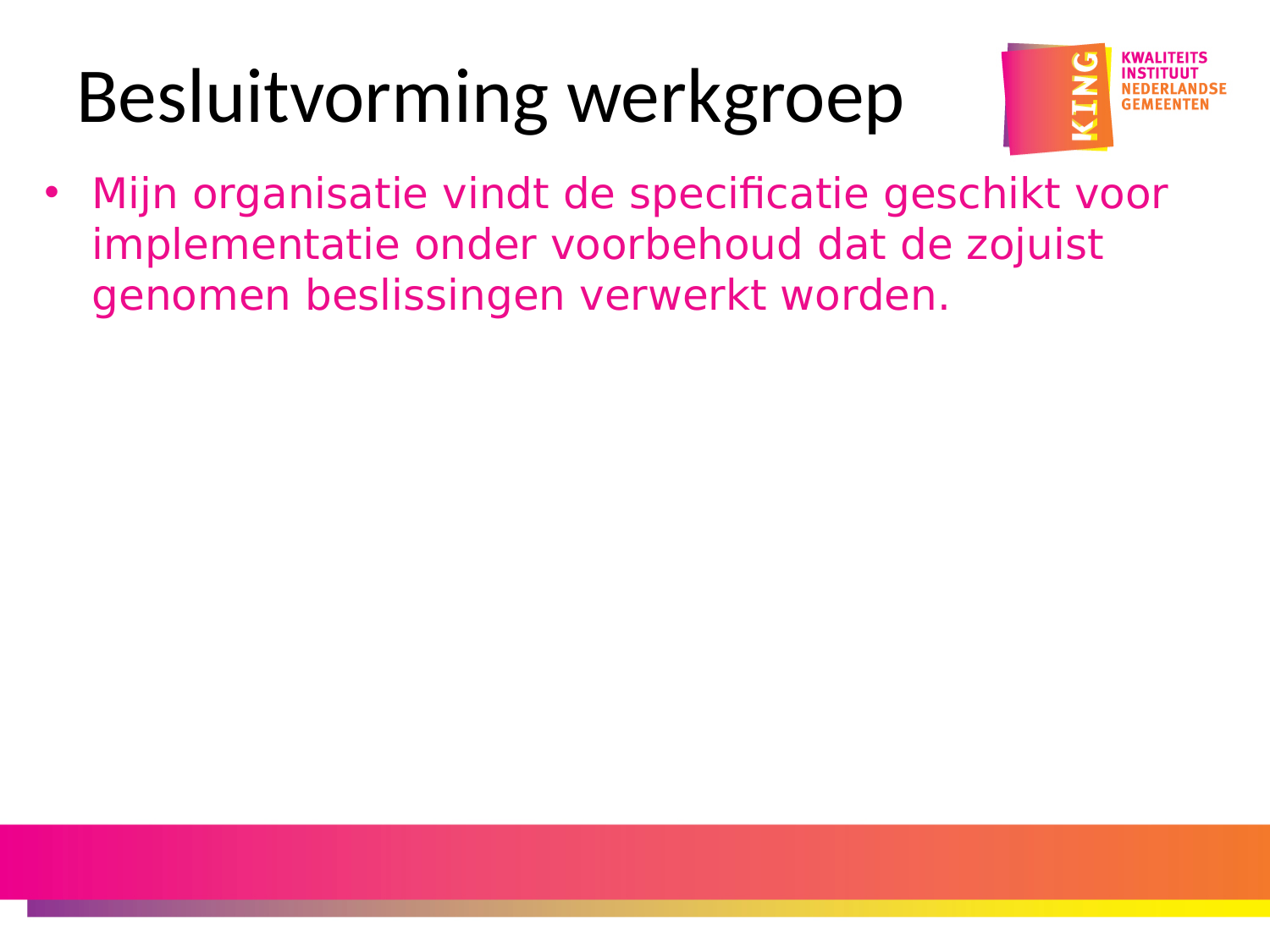

# Besluitvorming werkgroep
Mijn organisatie vindt de specificatie geschikt voor implementatie onder voorbehoud dat de zojuist genomen beslissingen verwerkt worden.